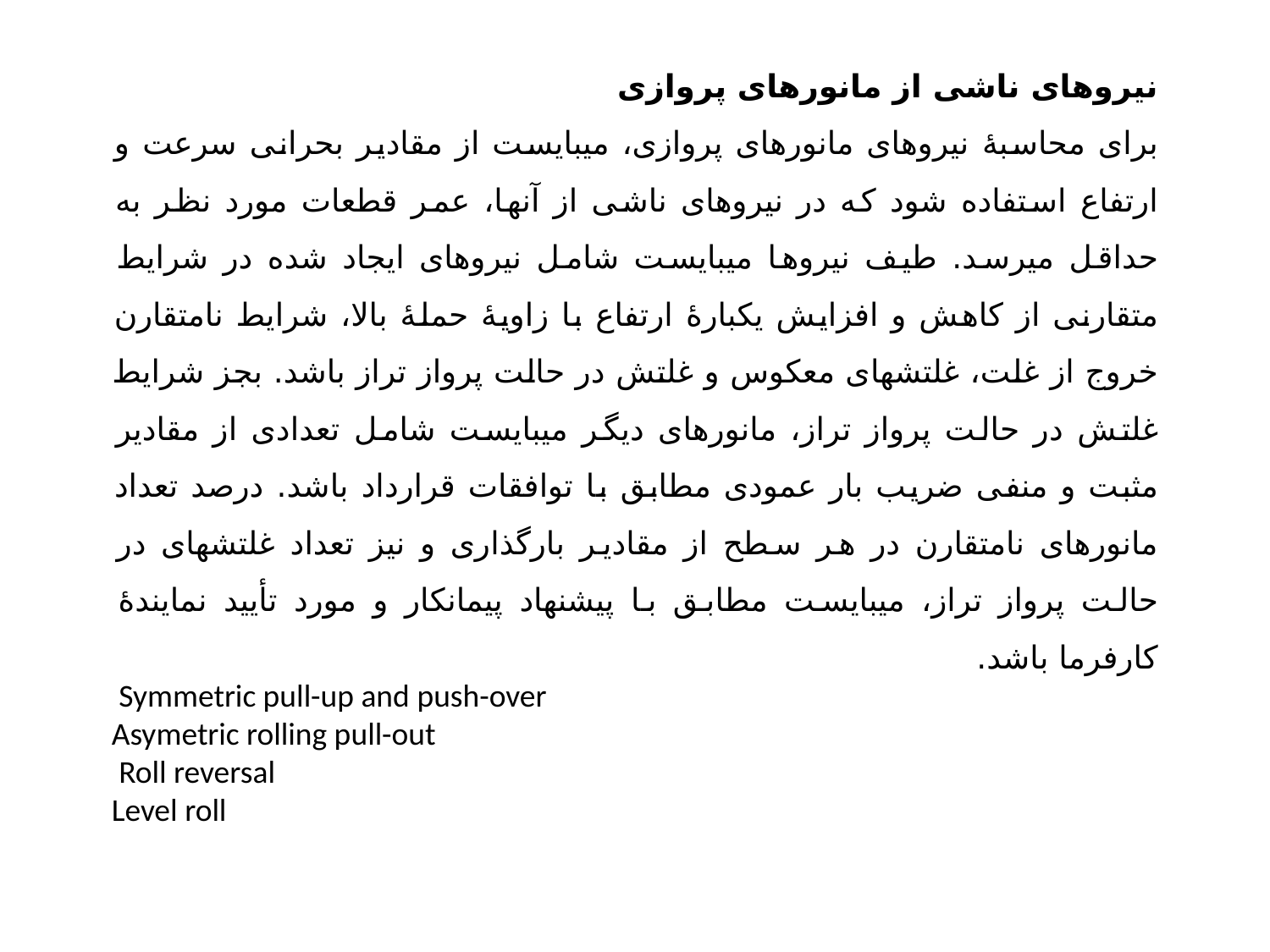

نیروهای ناشی از مانورهای پروازی
برای محاسبۀ نیروهای مانورهای پروازی، میبایست از مقادیر بحرانی سرعت و ارتفاع استفاده شود که در نیروهای ناشی از آنها، عمر قطعات مورد نظر به حداقل میرسد. طیف نیروها میبایست شامل نیروهای ایجاد شده در شرایط متقارنی از کاهش و افزایش یکبارۀ ارتفاع با زاویۀ حملۀ بالا، شرایط نامتقارن خروج از غلت، غلتشهای معکوس و غلتش در حالت پرواز تراز باشد. بجز شرایط غلتش در حالت پرواز تراز، مانورهای دیگر میبایست شامل تعدادی از مقادیر مثبت و منفی ضریب بار عمودی مطابق با توافقات قرارداد باشد. درصد تعداد مانورهای نامتقارن در هر سطح از مقادیر بارگذاری و نیز تعداد غلتشهای در حالت پرواز تراز، میبایست مطابق با پیشنهاد پیمانکار و مورد تأیید نمایندۀ کارفرما باشد.
 Symmetric pull-up and push-over
Asymetric rolling pull-out
 Roll reversal
 Level roll